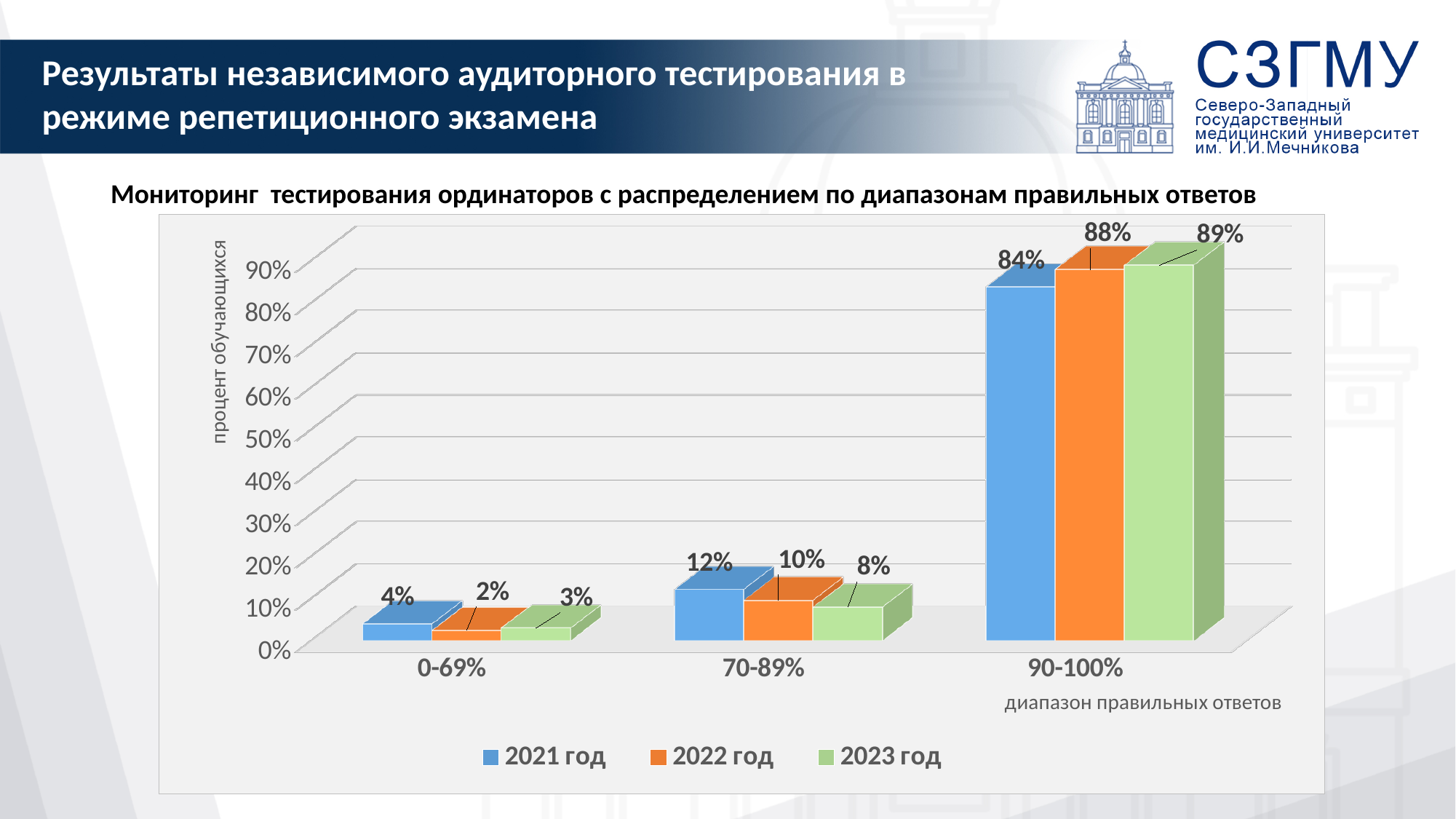

# Результаты независимого аудиторного тестирования в режиме репетиционного экзамена
Мониторинг  тестирования ординаторов с распределением по диапазонам правильных ответов

[unsupported chart]